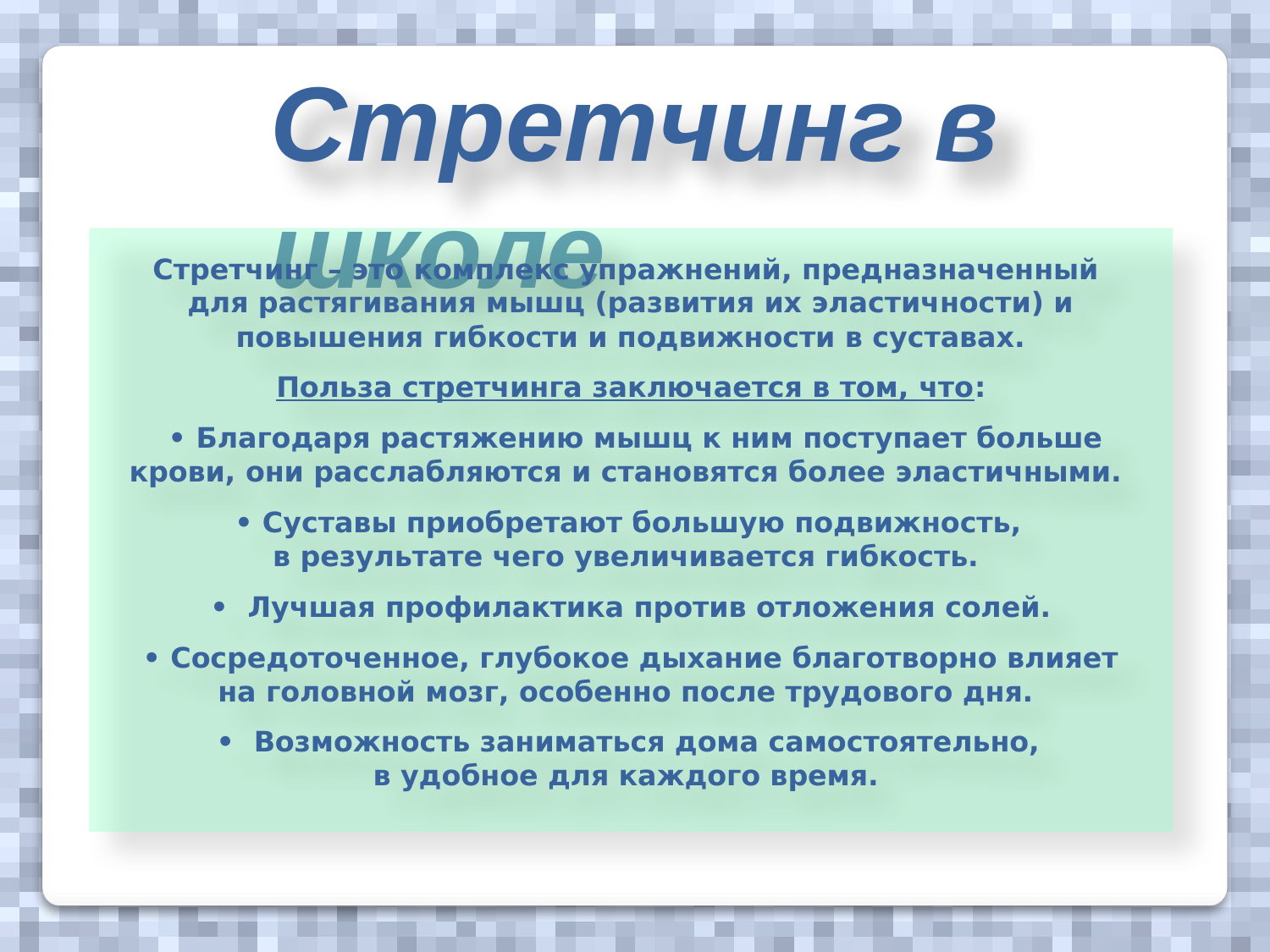

Стретчинг в школе

Стретчинг – это комплекс упражнений, предназначенный
для растягивания мышц (развития их эластичности) и повышения гибкости и подвижности в суставах.

Польза стретчинга заключается в том, что:

 • Благодаря растяжению мышц к ним поступает больше крови, они расслабляются и становятся более эластичными.
 • Суставы приобретают большую подвижность,
в результате чего увеличивается гибкость.
 •  Лучшая профилактика против отложения солей.
 • Сосредоточенное, глубокое дыхание благотворно влияет
на головной мозг, особенно после трудового дня.
 •  Возможность заниматься дома самостоятельно,
в удобное для каждого время.